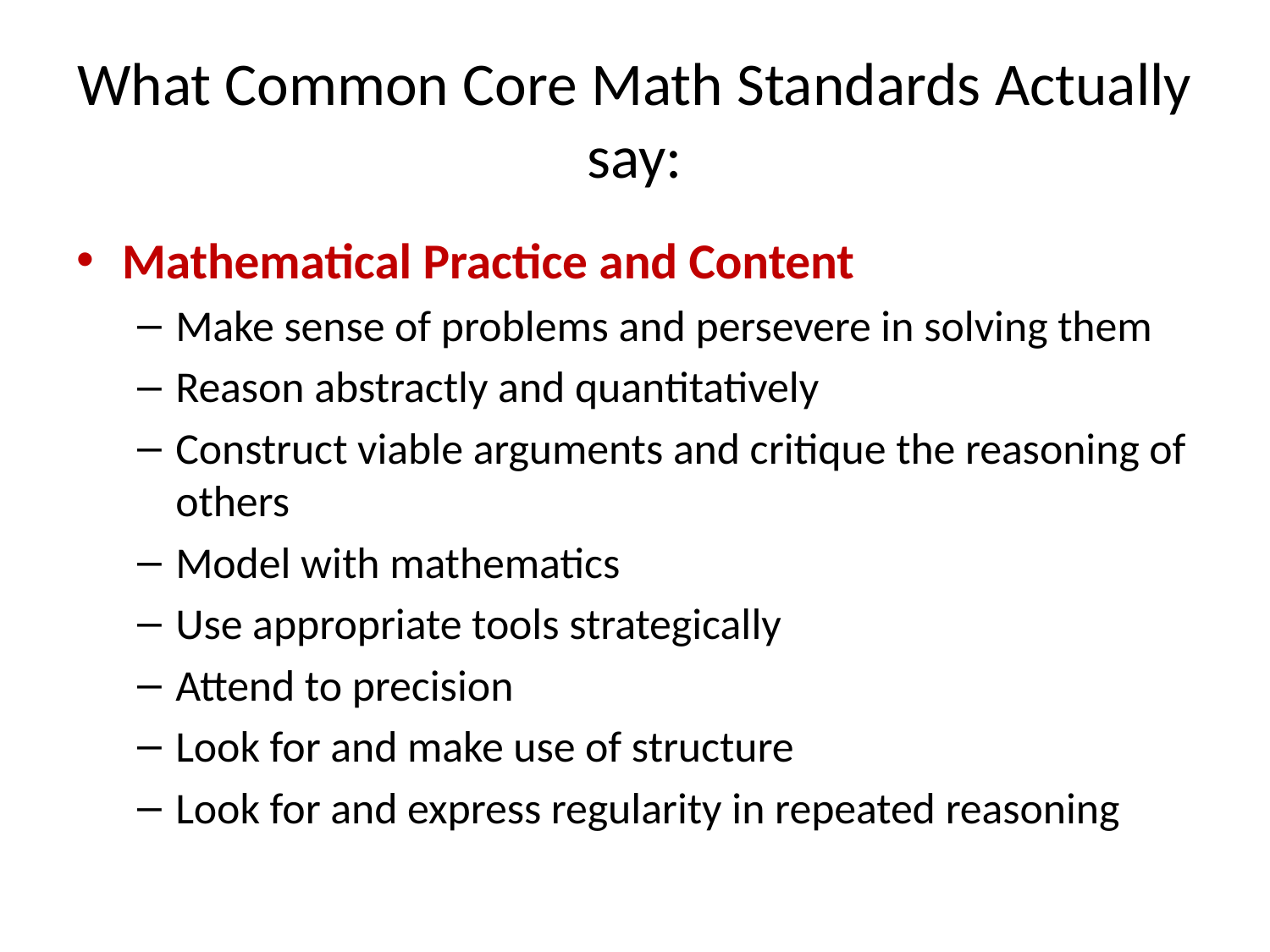

# What Common Core Math Standards Actually say:
Mathematical Practice and Content
Make sense of problems and persevere in solving them
Reason abstractly and quantitatively
Construct viable arguments and critique the reasoning of others
Model with mathematics
Use appropriate tools strategically
Attend to precision
Look for and make use of structure
Look for and express regularity in repeated reasoning